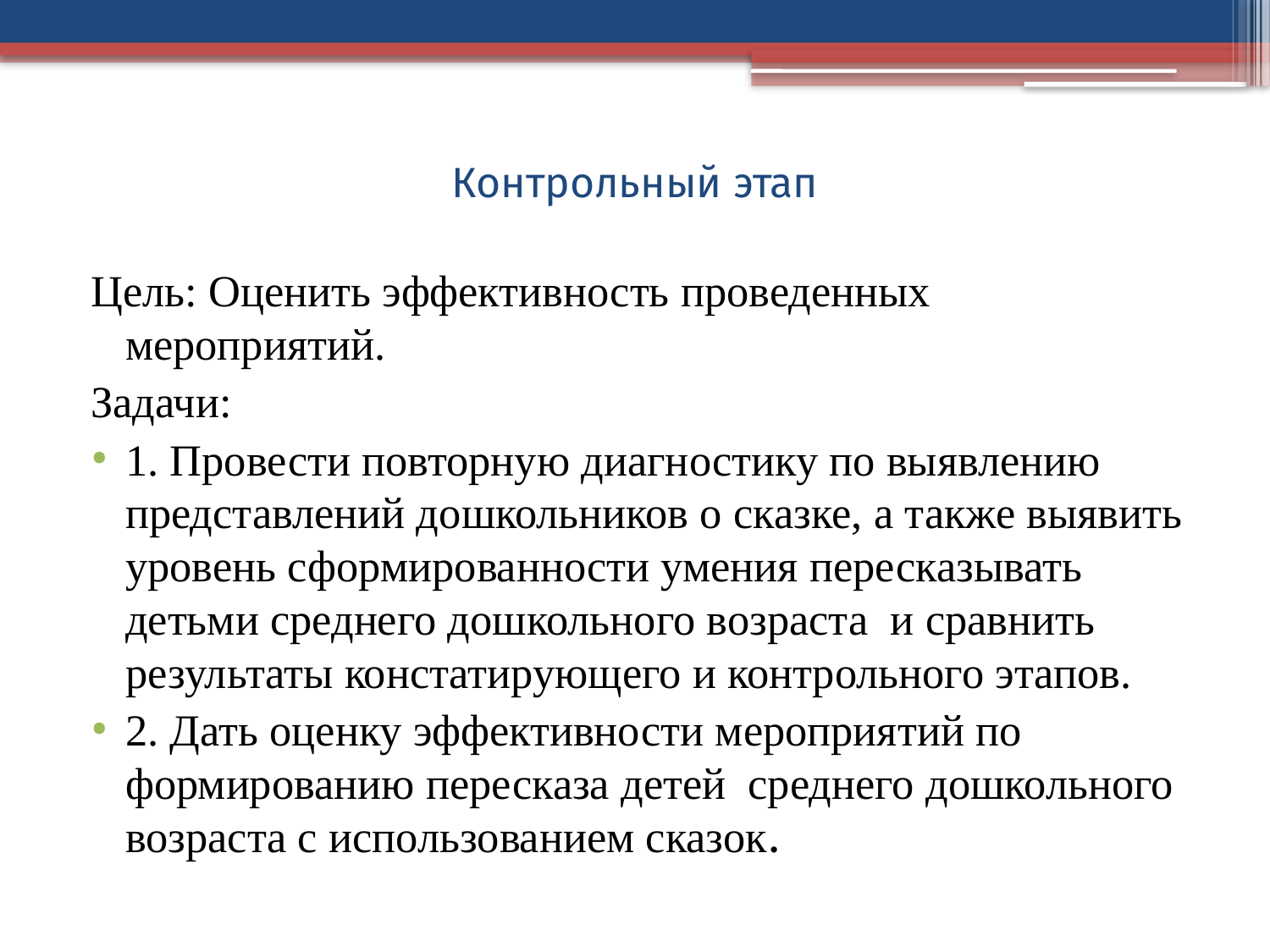

# Контрольный этап
Цель: Оценить эффективность проведенных мероприятий.
Задачи:
1. Провести повторную диагностику по выявлению представлений дошкольников о сказке, а также выявить уровень сформированности умения пересказывать детьми среднего дошкольного возраста  и сравнить результаты констатирующего и контрольного этапов.
2. Дать оценку эффективности мероприятий по формированию пересказа детей  среднего дошкольного возраста с использованием сказок.